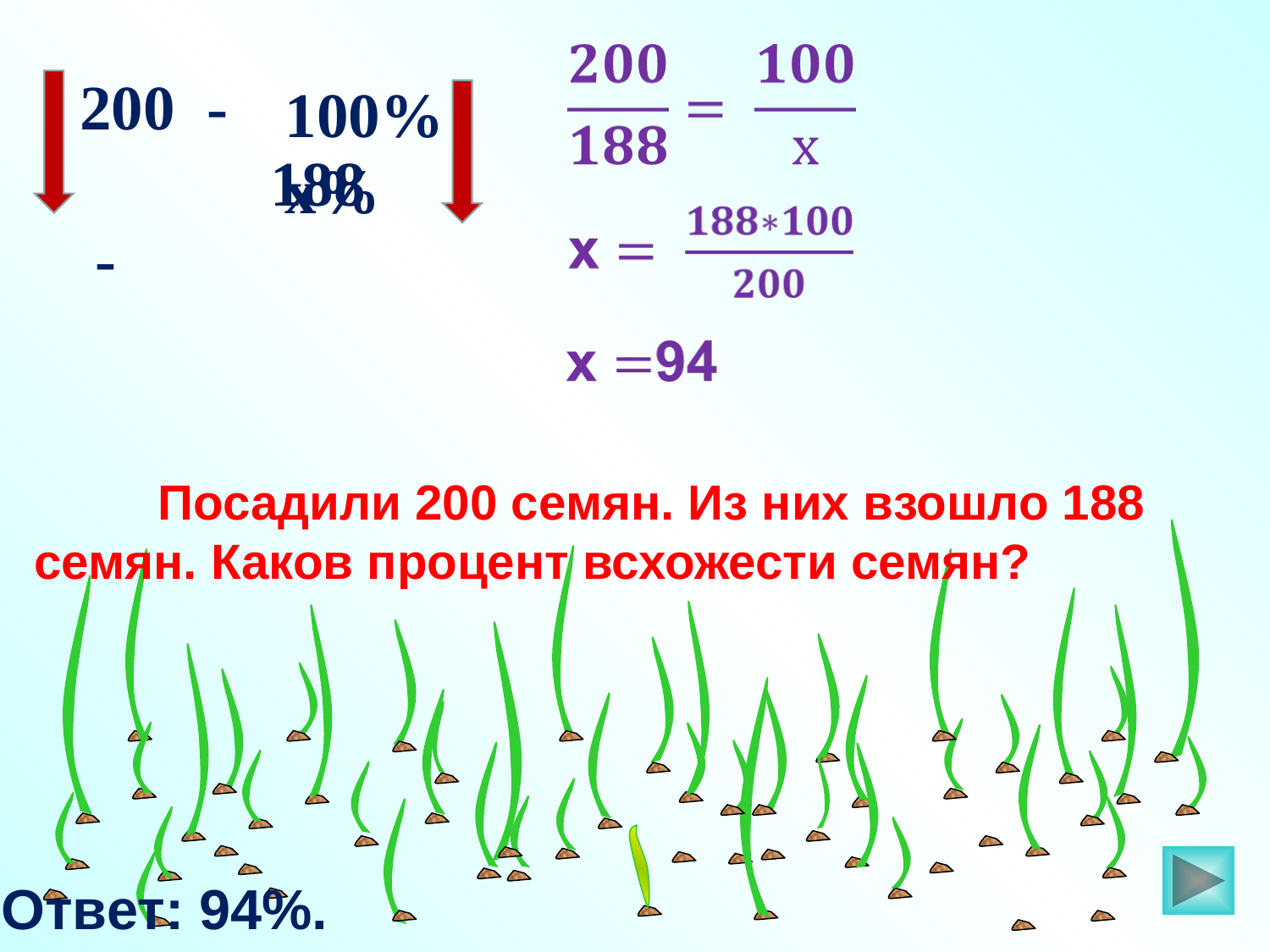

200  -                      188  -
100%
х%

         Посадили 200 семян. Из них взошло 188 семян. Каков процент всхожести семян?

Ответ: 94%.